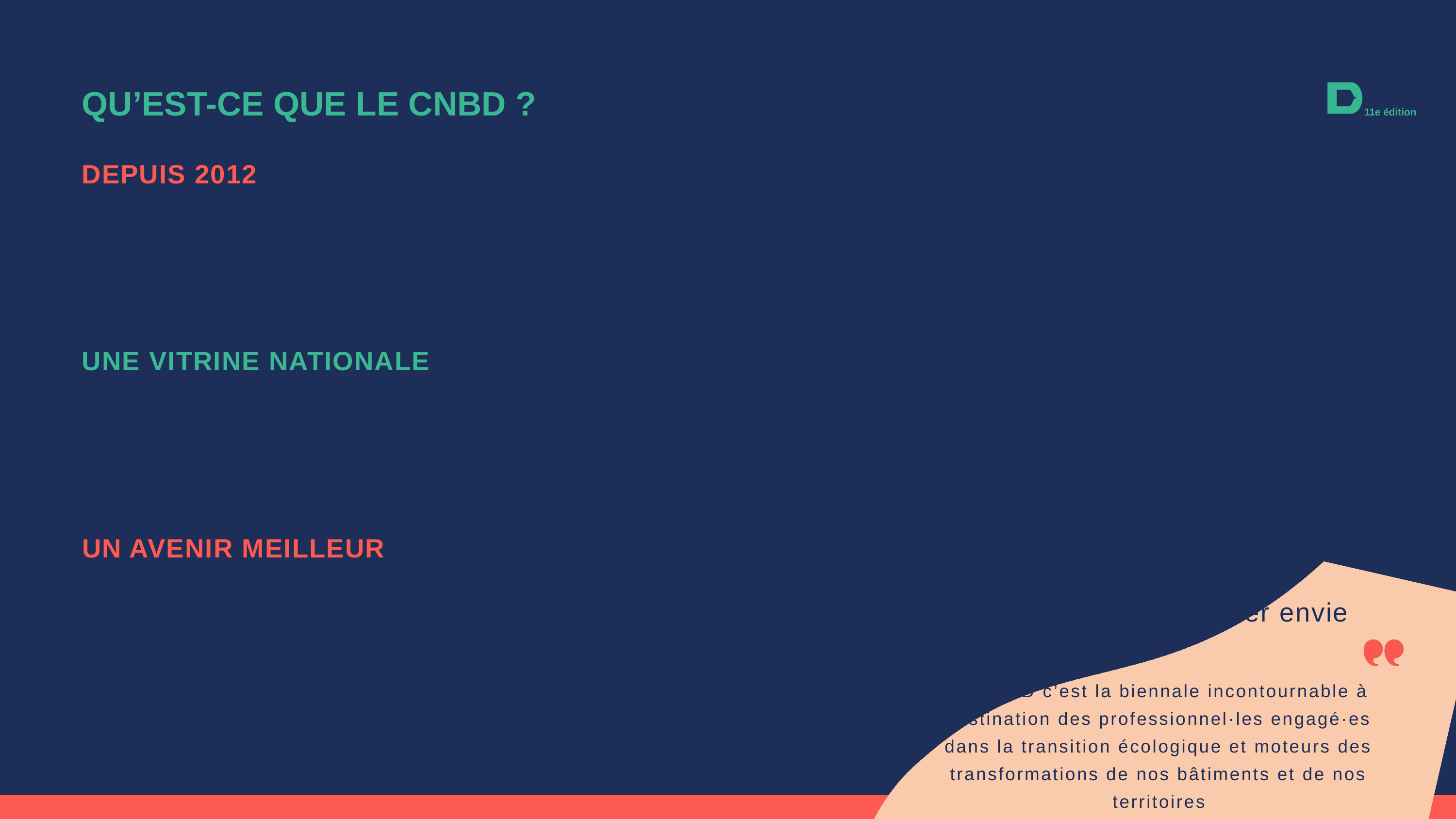

Congrès
National
Bâtiment
Durable
11e édition
QU’EST-CE QUE LE CNBD ?
DEPUIS 2012
Le Congrès National Bâtiment Durable (CNBD) est un Congrès itinérant organisé par l’un des 26 centres de ressources et clusters, membres du Réseau National Bâtiment Durable. De retour après 10ans dans les Hauts-de-France
UNE VITRINE NATIONALE
L’objectif du CNBD est d’offrir une vitrine nationale aux initiatives innovantes et projets emblématiques de nos territoires en faveur de la transition écologique à travers le retour d’expérience et le témoignage d’experts.

UN AVENIR MEILLEUR
Le CNBD a pour ambition de démontrer que des solutions concrètes existent, que des projets ambitieux voient le jour les engagements de chacun, en fédérant et en outillant pour donner envie d’agir !

Le CNBD c’est la biennale incontournable à destination des professionnel·les engagé·es dans la transition écologique et moteurs des transformations de nos bâtiments et de nos territoires